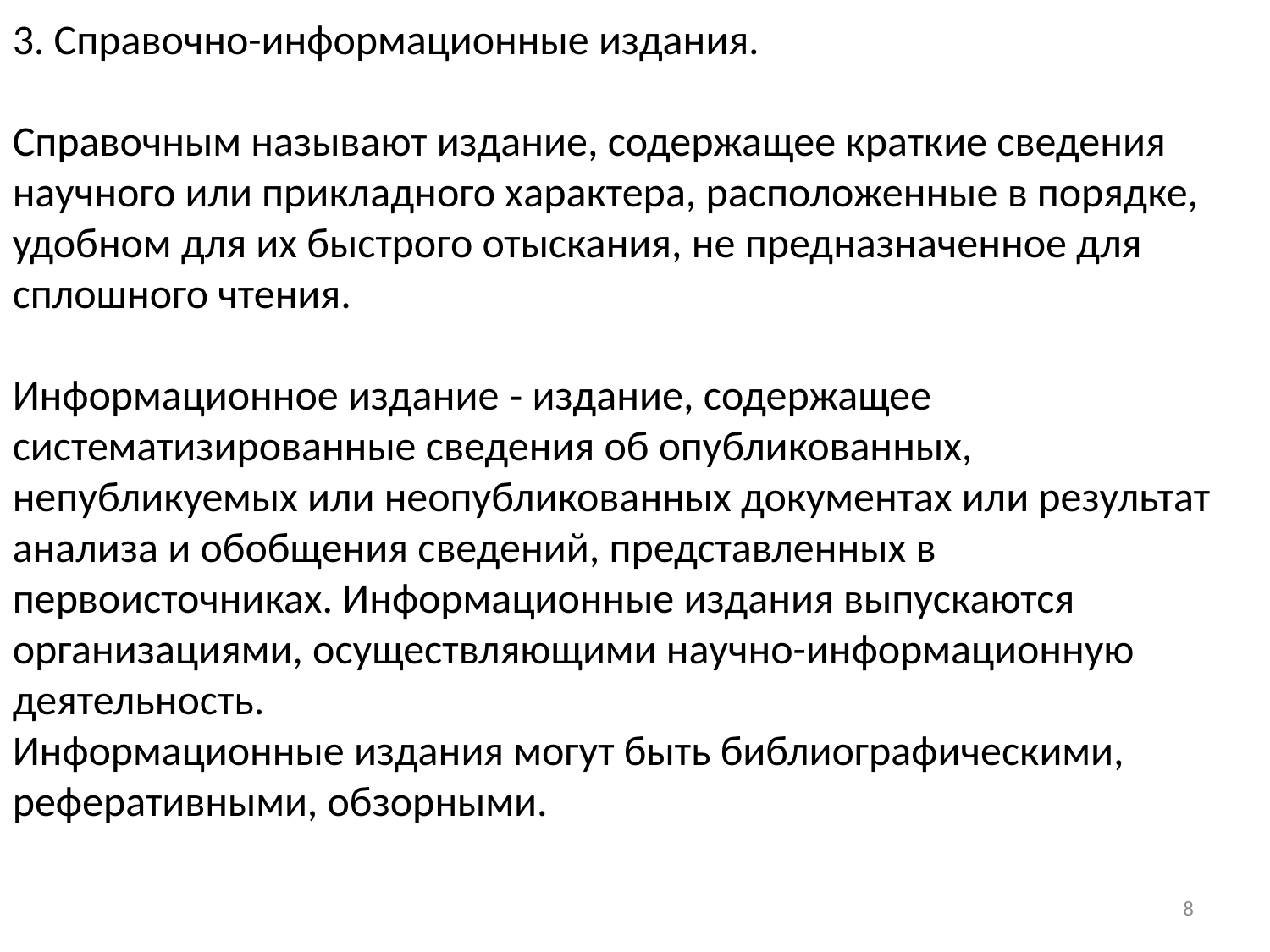

3. Справочно-информационные издания.

Справочным называют издание, содержащее краткие сведения научного или прикладного характера, расположенные в порядке, удобном для их быстрого отыскания, не предназначенное для сплошного чтения.

Информационное издание ‑ издание, содержащее систематизированные сведения об опубликованных, непубликуемых или неопубликованных документах или результат анализа и обобщения сведений, представленных в первоисточниках. Информационные издания выпускаются организациями, осуществляющими научно-информационную деятельность.
Информационные издания могут быть библиографическими, реферативными, обзорными.
8